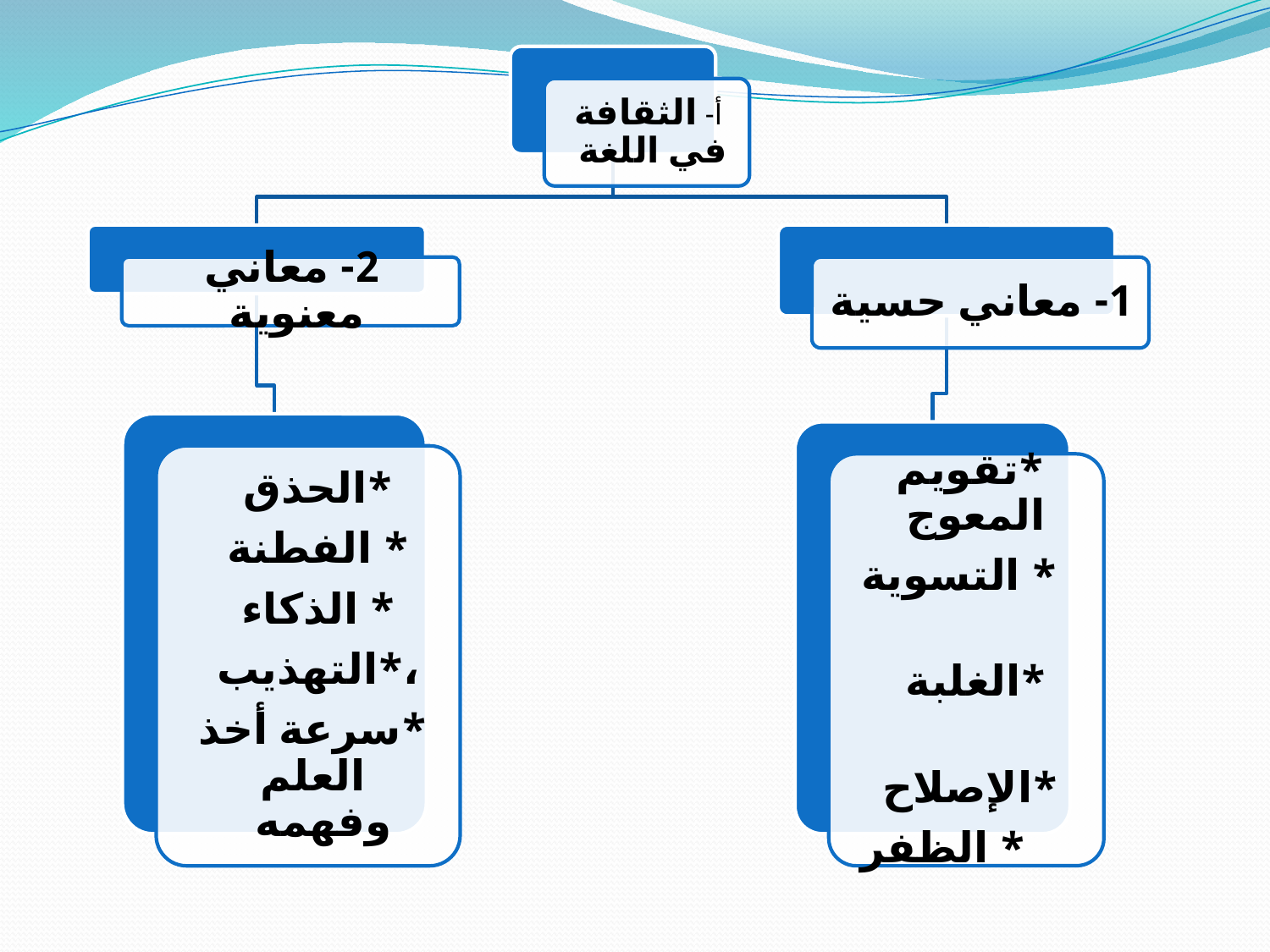

أ- الثقافة في اللغة
2- معاني معنوية
*الحذق
* الفطنة
* الذكاء
،*التهذيب
*سرعة أخذ العلم وفهمه
1- معاني حسية
*تقويم المعوج
  * التسوية
*الغلبة
     *الإصلاح
     * الظفر